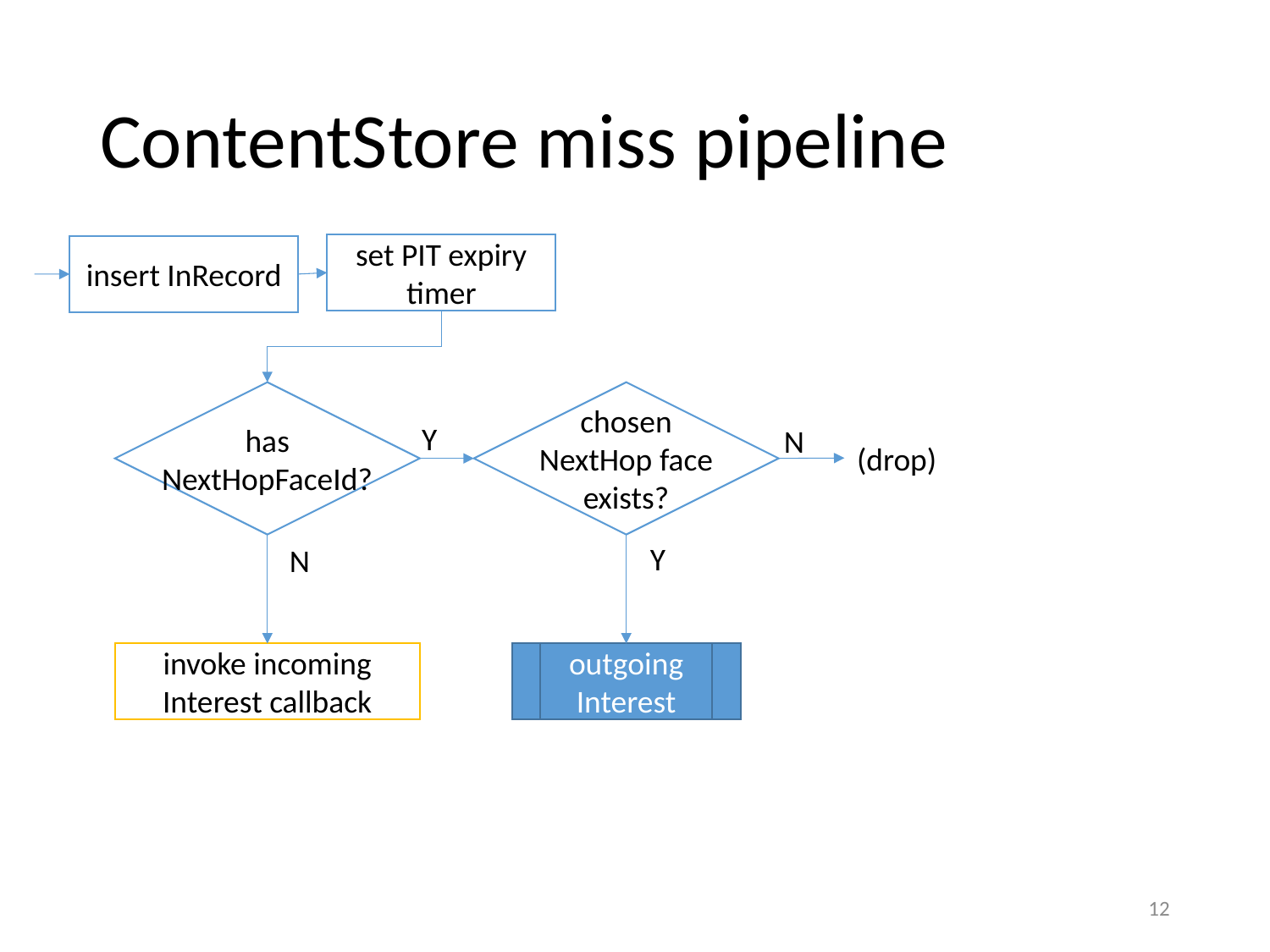

# ContentStore miss pipeline
set PIT expiry timer
insert InRecord
has
NextHopFaceId?
chosen
NextHop face
exists?
Y
N
(drop)
Y
N
invoke incoming Interest callback
outgoing Interest
12